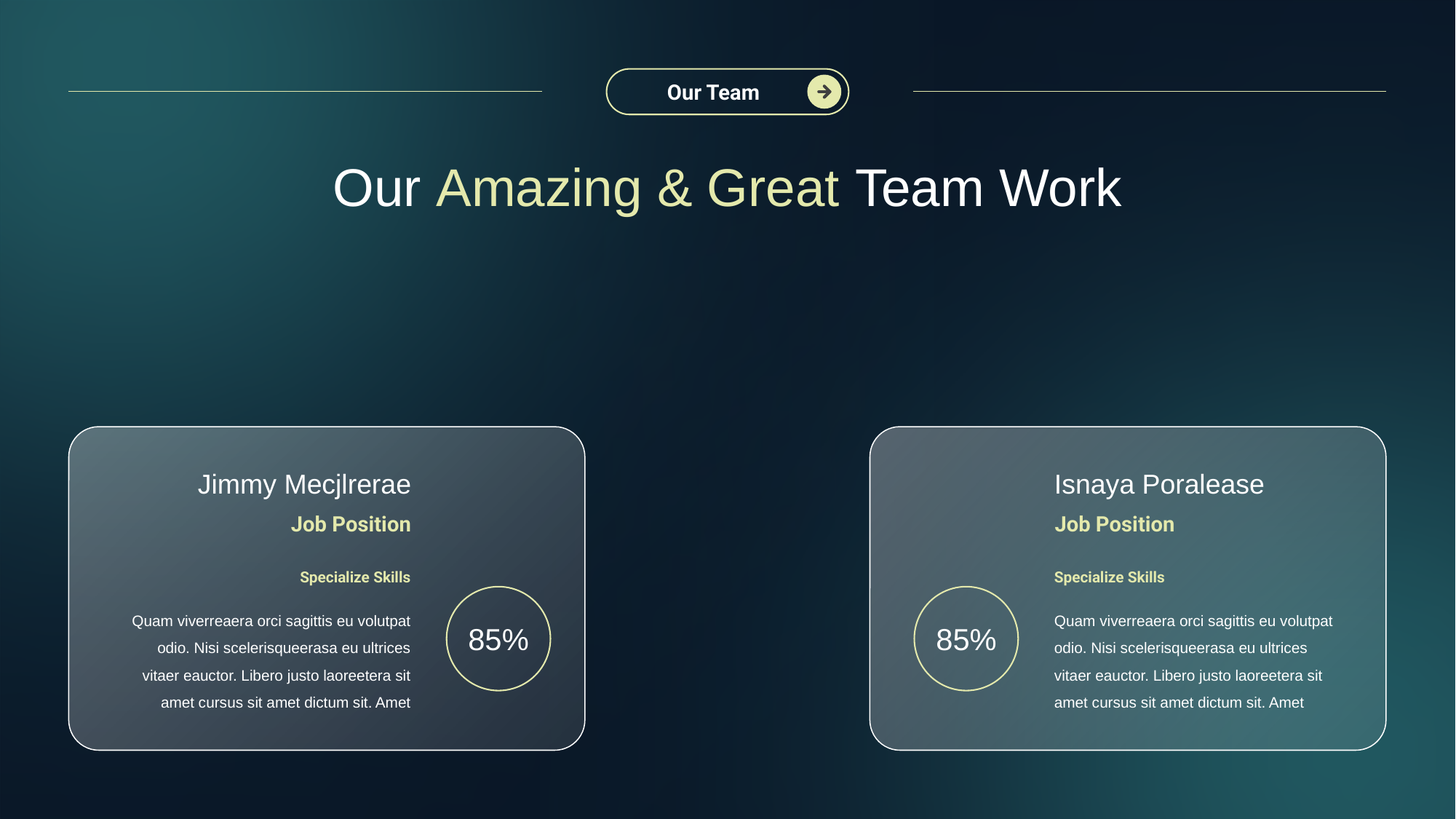

Our Team

Our Amazing & Great Team Work

Jimmy Mecjlrerae
Isnaya Poralease
Job Position
Job Position
Specialize Skills
Specialize Skills

Quam viverreaera orci sagittis eu volutpat odio. Nisi scelerisqueerasa eu ultrices vitaer eauctor. Libero justo laoreetera sit amet cursus sit amet dictum sit. Amet
Quam viverreaera orci sagittis eu volutpat odio. Nisi scelerisqueerasa eu ultrices vitaer eauctor. Libero justo laoreetera sit amet cursus sit amet dictum sit. Amet
85%
85%